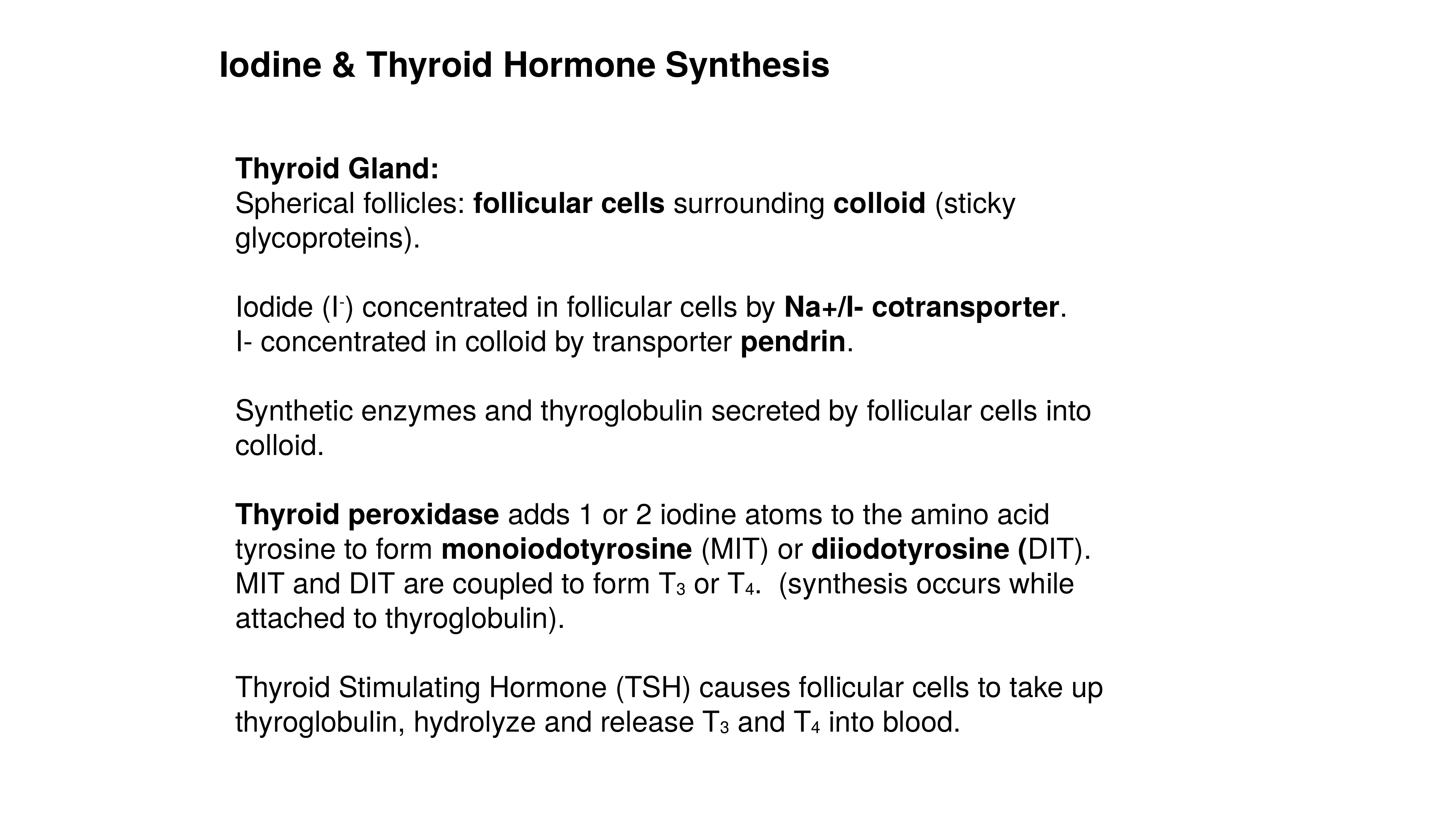

Iodine & Thyroid Hormone Synthesis
Thyroid Gland:
Spherical follicles: follicular cells surrounding colloid (sticky glycoproteins).

Iodide (I-) concentrated in follicular cells by Na+/I- cotransporter.
I- concentrated in colloid by transporter pendrin.

Synthetic enzymes and thyroglobulin secreted by follicular cells into colloid.

Thyroid peroxidase adds 1 or 2 iodine atoms to the amino acid tyrosine to form monoiodotyrosine (MIT) or diiodotyrosine (DIT). MIT and DIT are coupled to form T3 or T4.  (synthesis occurs while attached to thyroglobulin).

Thyroid Stimulating Hormone (TSH) causes follicular cells to take up thyroglobulin, hydrolyze and release T3 and T4 into blood.